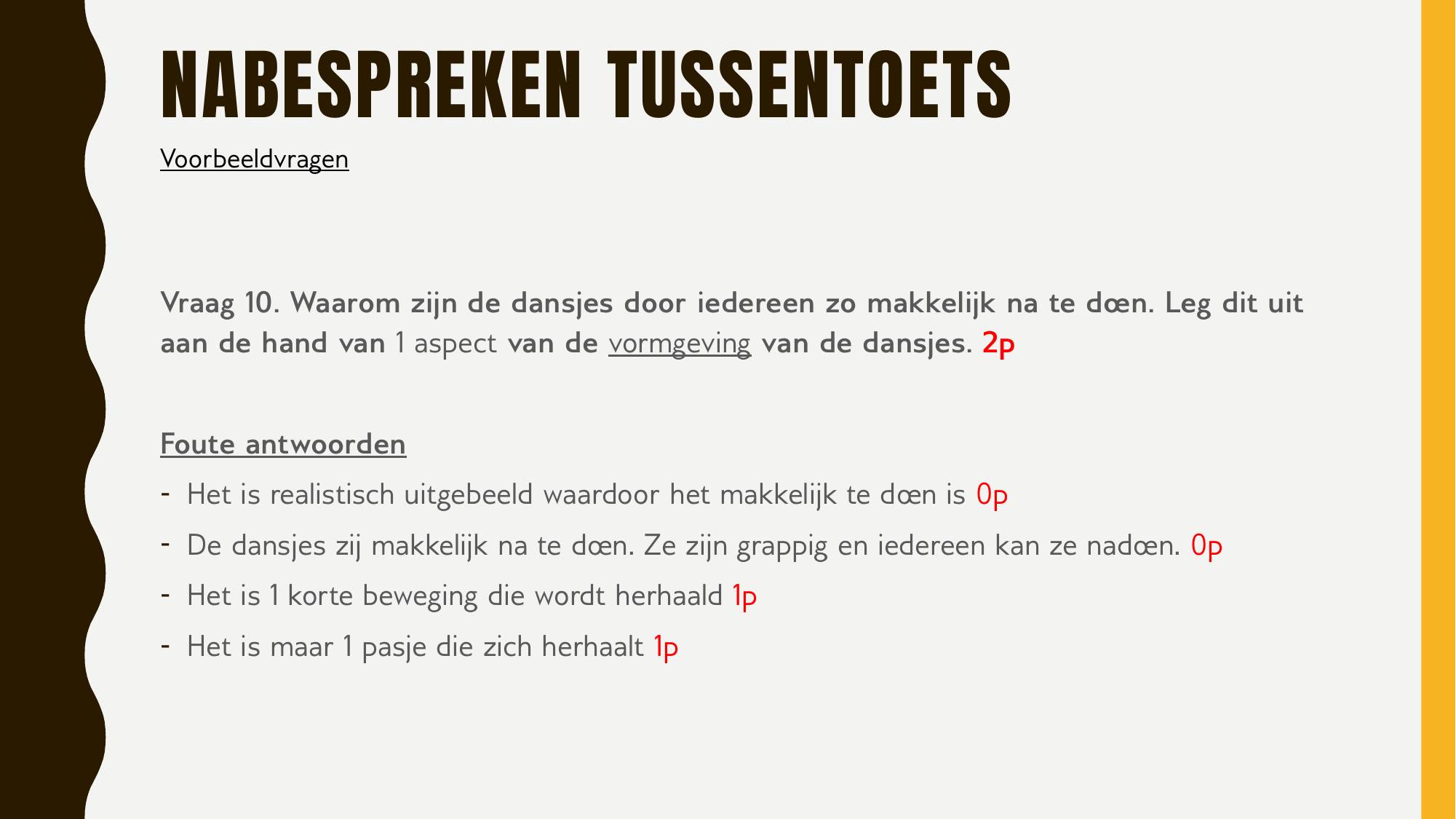

# Nabespreken tussentoets
Voorbeeldvragen
Vraag 10. Waarom zijn de dansjes door iedereen zo makkelijk na te doen. Leg dit uit aan de hand van 1 aspect van de vormgeving van de dansjes. 2p

Foute antwoorden
Het is realistisch uitgebeeld waardoor het makkelijk te doen is 0p
De dansjes zij makkelijk na te doen. Ze zijn grappig en iedereen kan ze nadoen. 0p
Het is 1 korte beweging die wordt herhaald 1p
Het is maar 1 pasje die zich herhaalt 1p